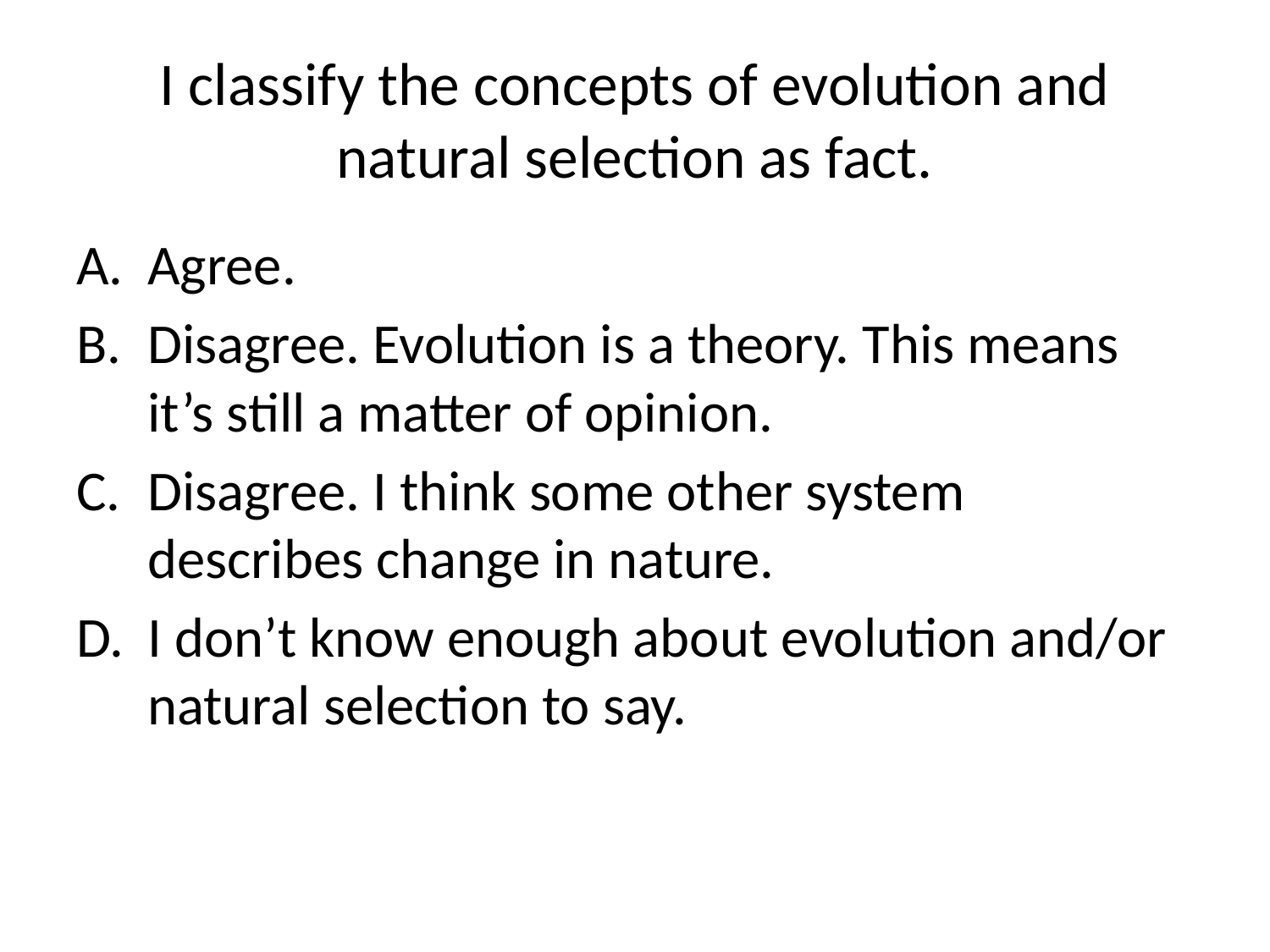

# I classify the concepts of evolution and natural selection as fact.
Agree.
Disagree. Evolution is a theory. This means it’s still a matter of opinion.
Disagree. I think some other system describes change in nature.
I don’t know enough about evolution and/or natural selection to say.